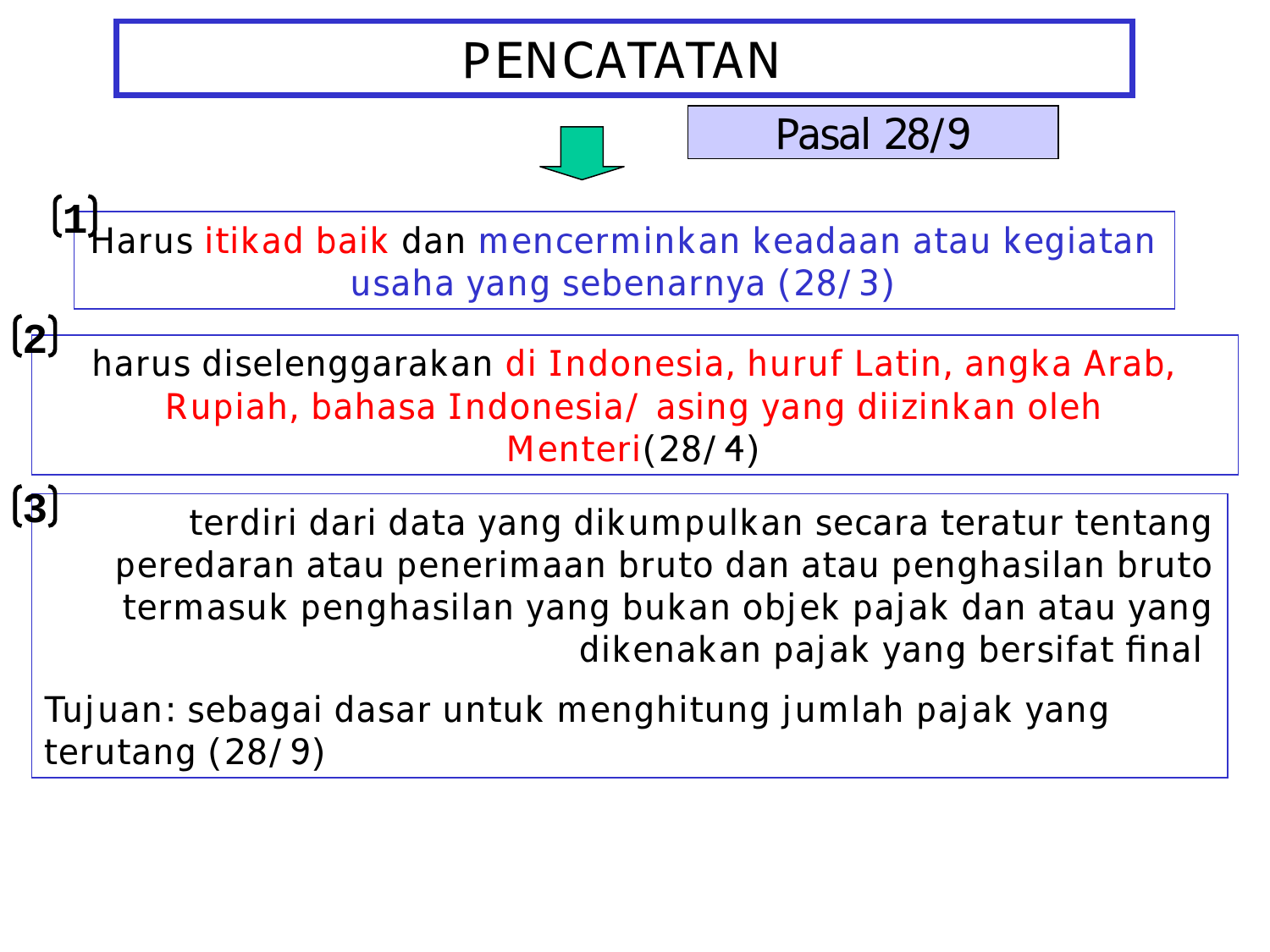

# PENCATATAN
Pasal 28/9

1
Harus itikad baik dan mencerminkan keadaan atau kegiatan usaha yang sebenarnya (28/3)
2
harus diselenggarakan di Indonesia, huruf Latin, angka Arab, Rupiah, bahasa Indonesia/ asing yang diizinkan oleh Menteri(28/4)
3
terdiri dari data yang dikumpulkan secara teratur tentang peredaran atau penerimaan bruto dan atau penghasilan bruto termasuk penghasilan yang bukan objek pajak dan atau yang dikenakan pajak yang bersifat final
Tujuan: sebagai dasar untuk menghitung jumlah pajak yang terutang (28/9)